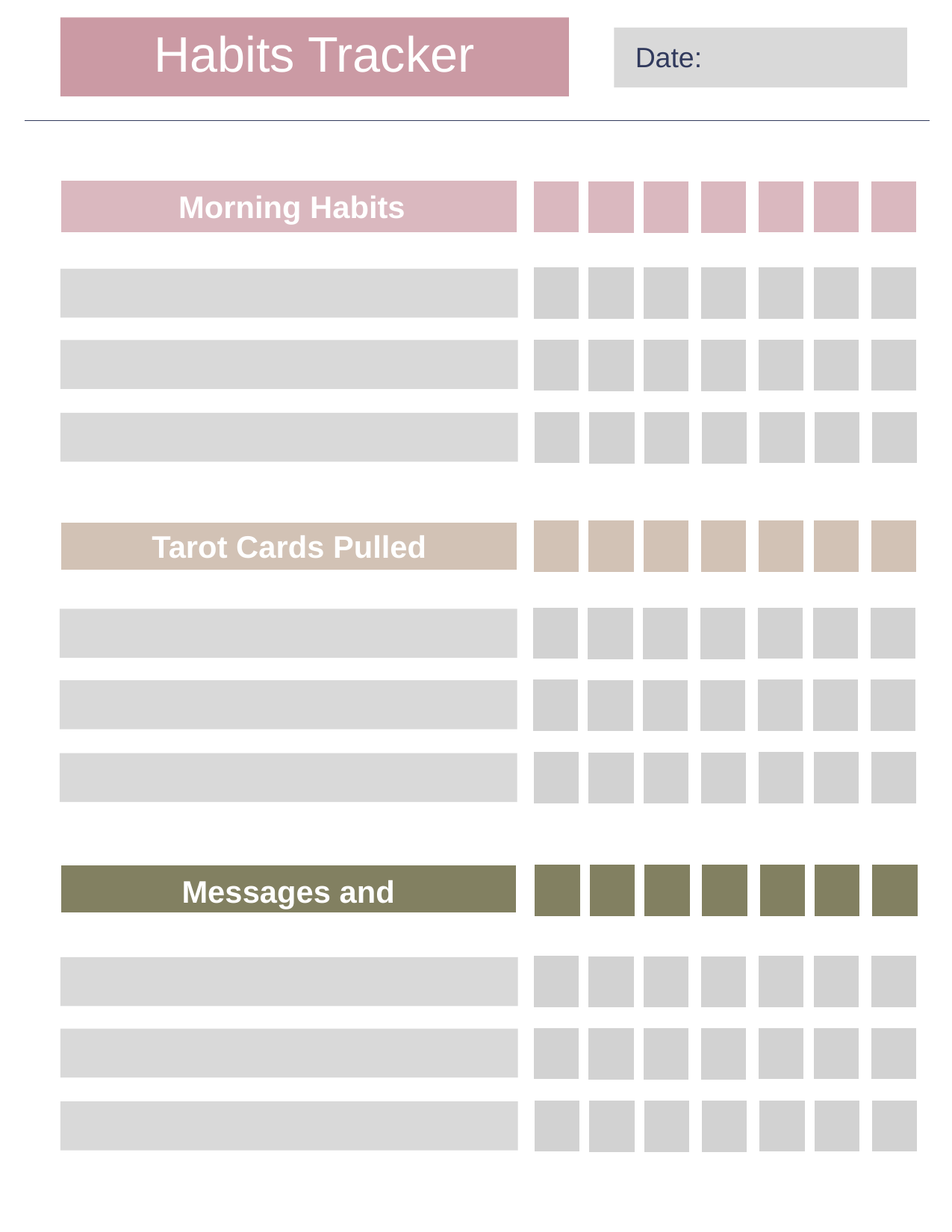

Habits Tracker

Date:

Morning Habits

Tarot Cards Pulled

Messages and Meanings